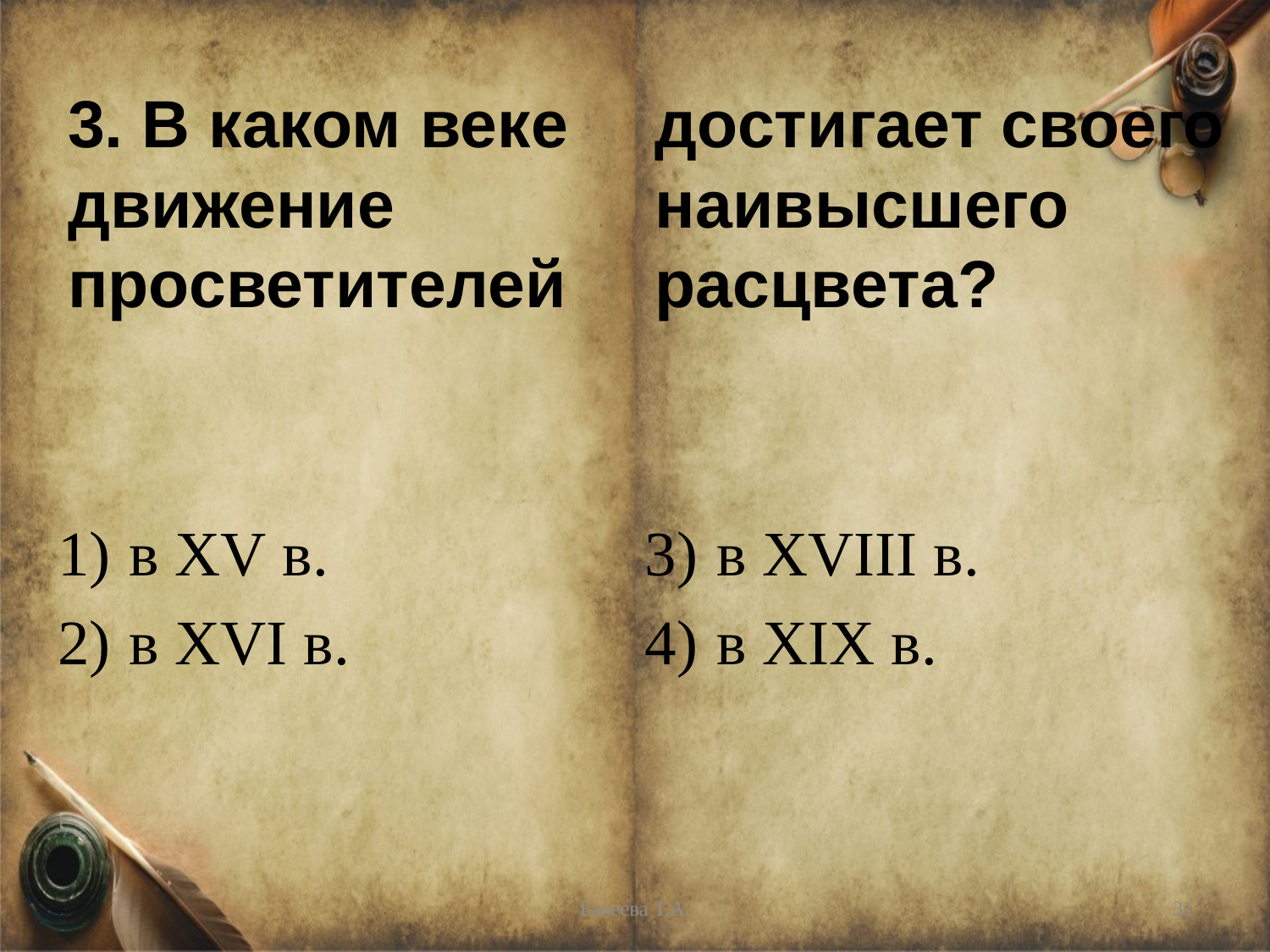

# 3. В каком веке движение просветителей достигает своего наивысшего расцвета?
в XV в.
в XVI в.

в XVIII в.
в XIX в.
Бакеева Т.А.
31